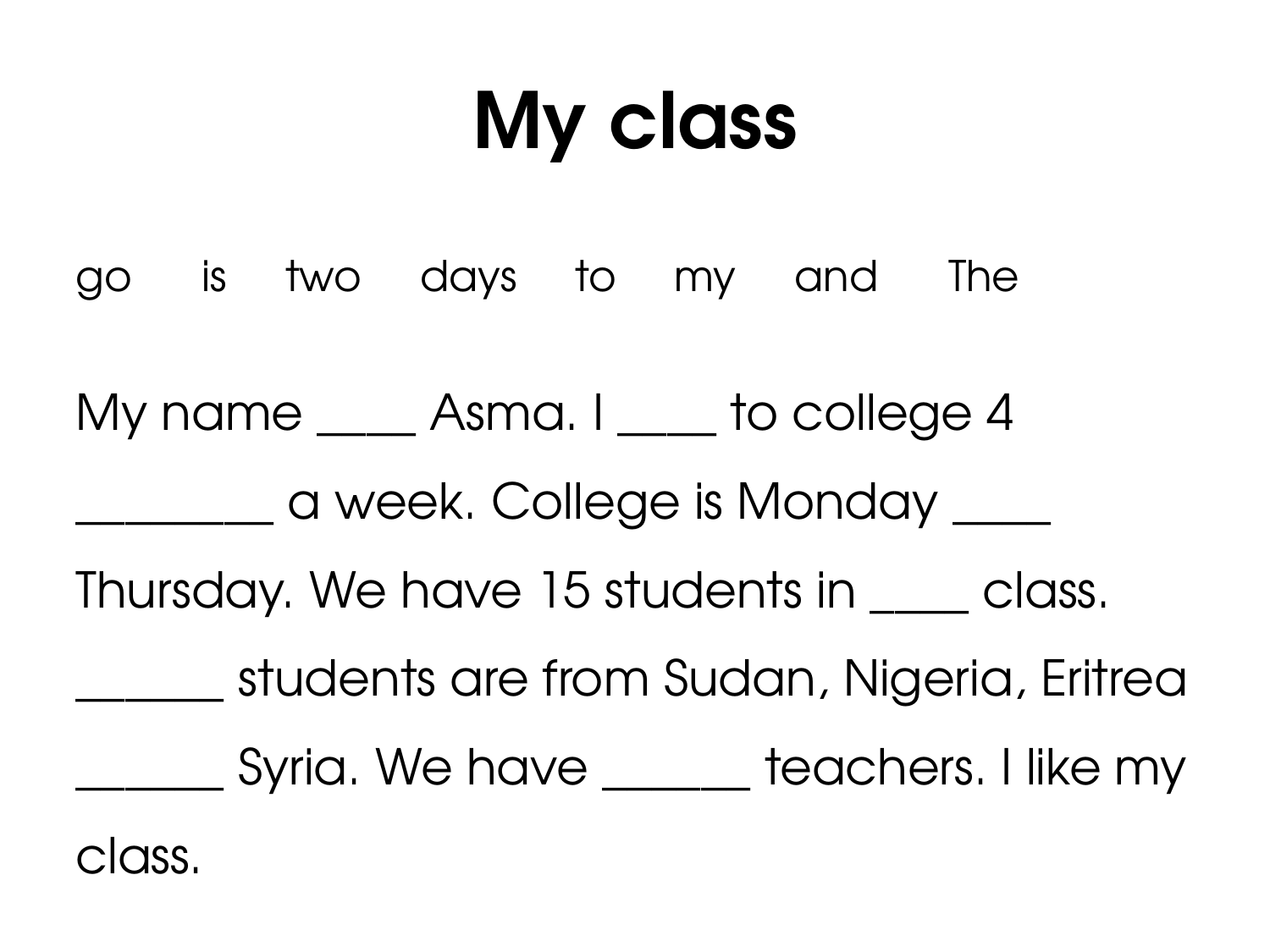

# My class
go      is     two     days     to     my     and      The
My name ____ Asma. I ____ to college 4 ________ a week. College is Monday ____ Thursday. We have 15 students in ____ class. ______ students are from Sudan, Nigeria, Eritrea ______ Syria. We have ______ teachers. I like my class.